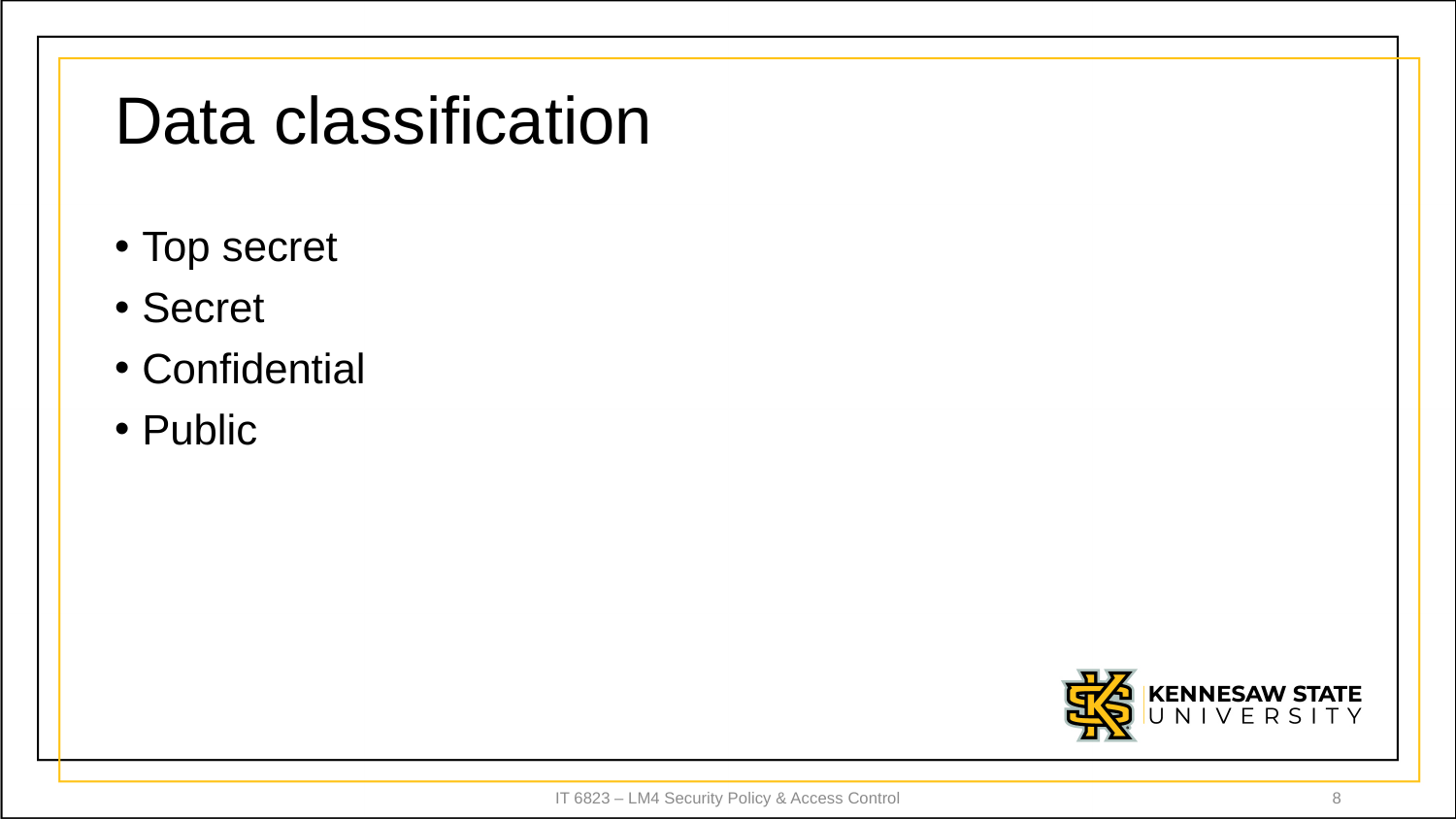

# Data classification
Top secret
Secret
Confidential
Public
IT 6823 – LM4 Security Policy & Access Control
8